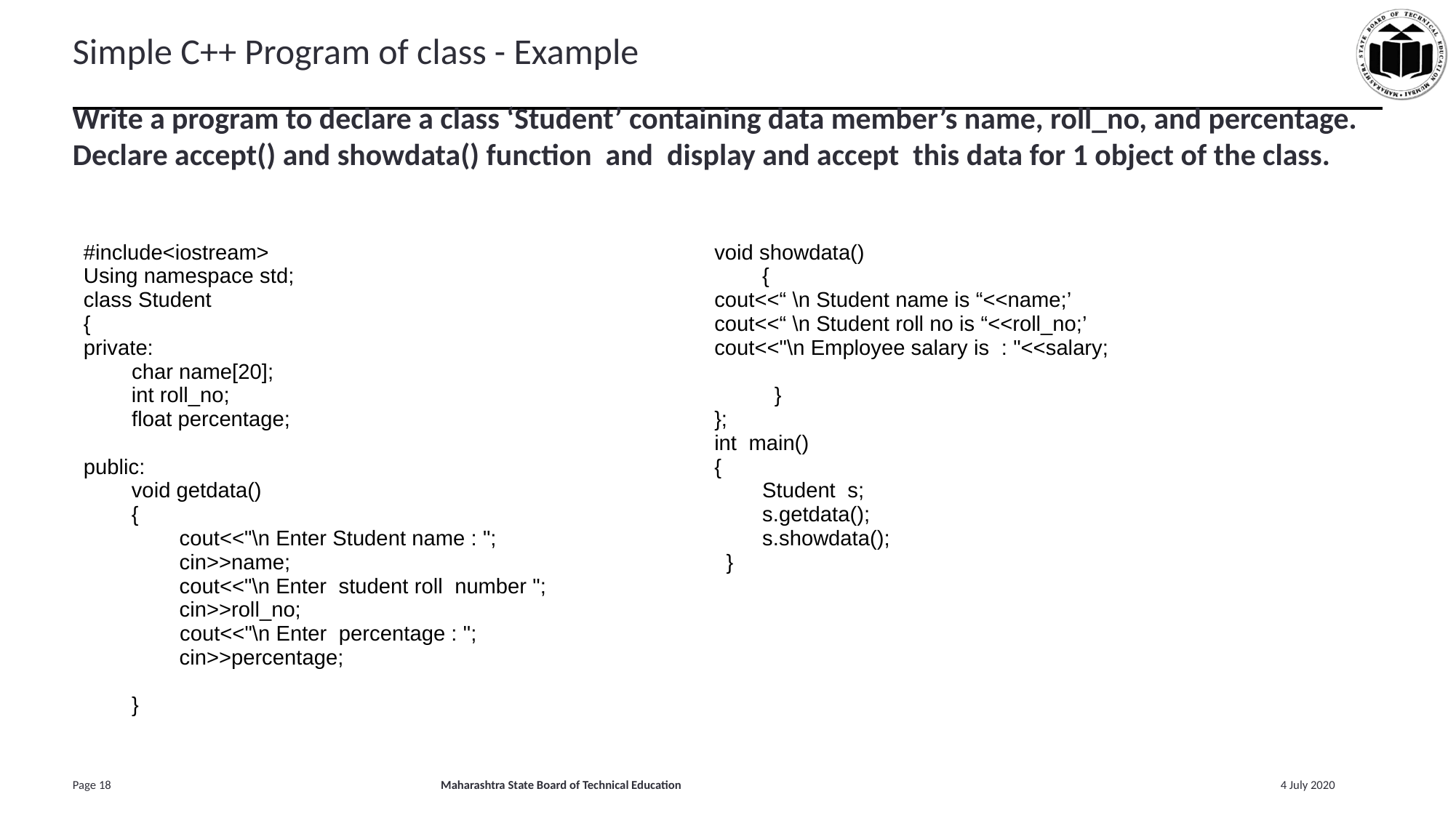

# Simple C++ Program of class - Example
Write a program to declare a class ‘Student’ containing data member’s name, roll_no, and percentage. Declare accept() and showdata() function  and  display and accept  this data for 1 object of the class.

| #include<iostream> Using namespace std; class Student { private: char name[20];         int roll\_no;         float percentage; public:         void getdata()         {                 cout<<"\n Enter Student name : ";                 cin>>name;                 cout<<"\n Enter student roll number ";                 cin>>roll\_no;   cout<<"\n Enter percentage : ";                 cin>>percentage;         } | void showdata()         { cout<<“ \n Student name is “<<name;’ cout<<“ \n Student roll no is “<<roll\_no;’ cout<<"\n Employee salary is  : "<<salary;           } }; int main() {         Student s;         s.getdata();         s.showdata();   } |
| --- | --- |